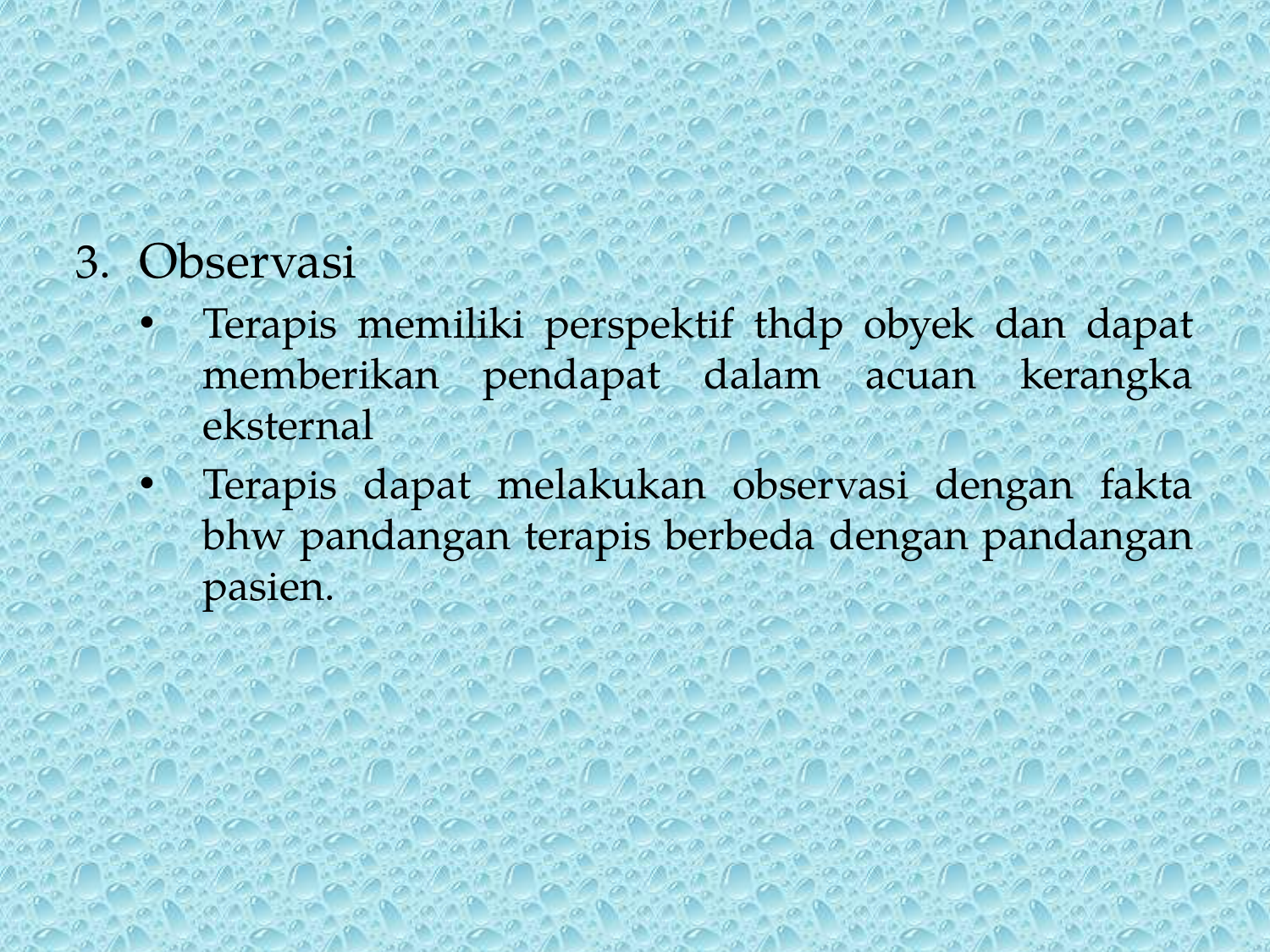

#
Observasi
Terapis memiliki perspektif thdp obyek dan dapat memberikan pendapat dalam acuan kerangka eksternal
Terapis dapat melakukan observasi dengan fakta bhw pandangan terapis berbeda dengan pandangan pasien.